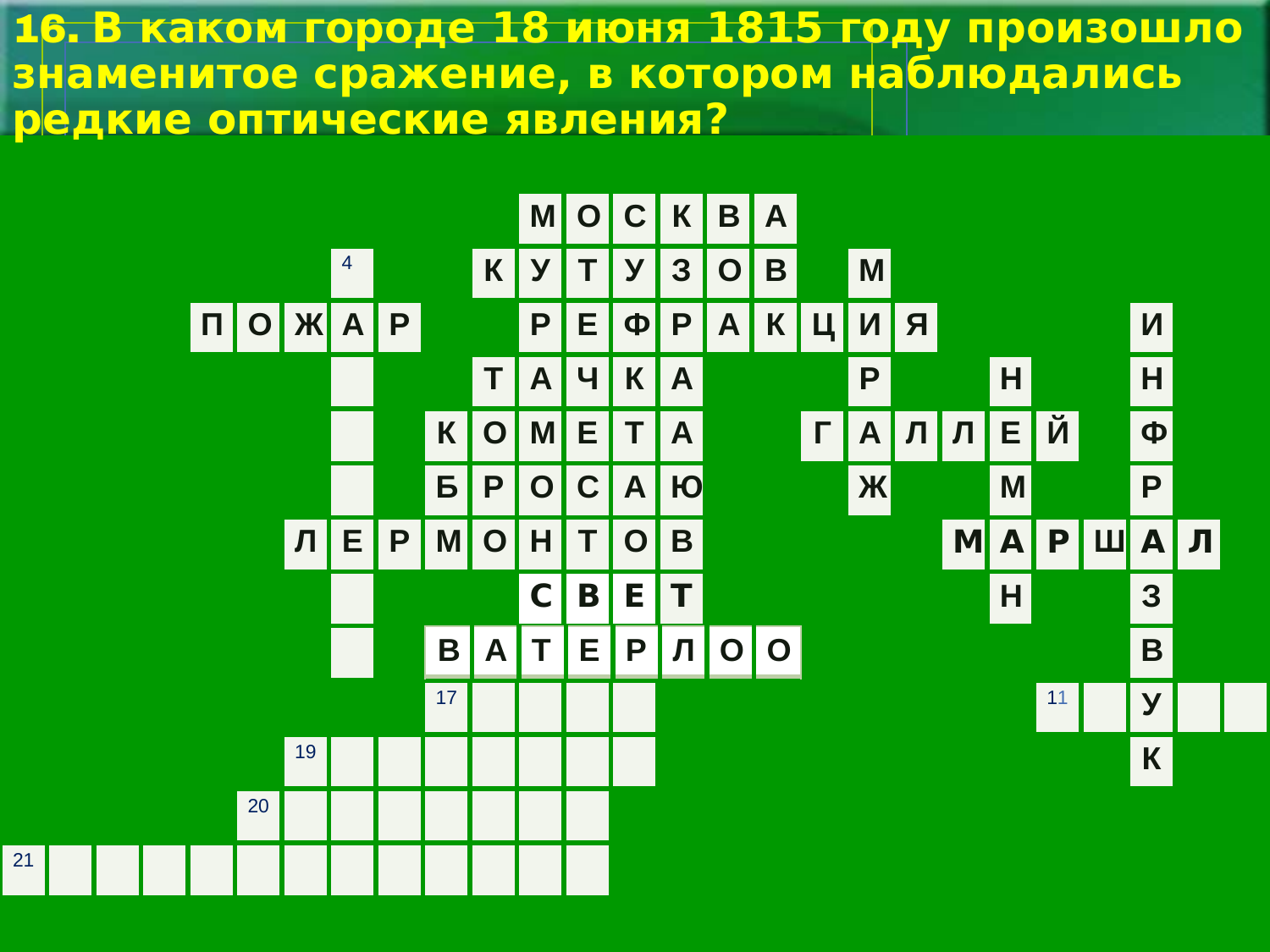

16. В каком городе 18 июня 1815 году произошло знаменитое сражение, в котором наблюдались редкие оптические явления?
|  |  |  |  |  |  |  |  |  |  |  |  |  |  |  |  |  |  |  |  |  |  |  |  |  |  |  |
| --- | --- | --- | --- | --- | --- | --- | --- | --- | --- | --- | --- | --- | --- | --- | --- | --- | --- | --- | --- | --- | --- | --- | --- | --- | --- | --- |
|  |  |  |  |  |  |  |  |  |  |  | М | О | С | К | В | А |  |  |  |  |  |  |  |  |  |  |
|  |  |  |  |  |  |  | 4 |  |  | К | У | Т | У | З | О | В |  | М |  |  |  |  |  |  |  |  |
|  |  |  |  | П | О | Ж | А | Р |  |  | Р | Е | Ф | Р | А | К | Ц | И | Я |  |  |  |  | И |  |  |
|  |  |  |  |  |  |  |  |  |  | Т | А | Ч | К | А |  |  |  | Р |  |  | Н |  |  | Н |  |  |
|  |  |  |  |  |  |  |  |  | К | О | М | Е | Т | А |  |  | Г | А | Л | Л | Е | Й |  | Ф |  |  |
|  |  |  |  |  |  |  |  |  | Б | Р | О | С | А | Ю |  |  |  | Ж |  |  | М |  |  | Р |  |  |
|  |  |  |  |  |  | Л | Е | Р | М | О | Н | Т | О | В |  |  |  |  |  | М | А | Р | Ш | А | Л |  |
|  |  |  |  |  |  |  |  |  |  |  | С | В | Е | Т |  |  |  |  |  |  | Н |  |  | З |  |  |
|  |  |  |  |  |  |  |  |  | 16 |  |  |  |  |  |  |  |  |  |  |  |  |  |  | В |  |  |
|  |  |  |  |  |  |  |  |  | 17 |  |  |  |  |  |  |  |  |  |  |  |  | 11 |  | У |  |  |
|  |  |  |  |  |  | 19 |  |  |  |  |  |  |  |  |  |  |  |  |  |  |  |  |  | К |  |  |
|  |  |  |  |  | 20 |  |  |  |  |  |  |  |  |  |  |  |  |  |  |  |  |  |  |  |  |  |
| 21 |  |  |  |  |  |  |  |  |  |  |  |  |  |  |  |  |  |  |  |  |  |  |  |  |  |  |
|  |  |  |  |  |  |  |  |  |  |  |  |  |  |  |  |  |  |  |  |  |  |  |  |  |  |  |
| В | А | Т | Е | Р | Л | О | О |
| --- | --- | --- | --- | --- | --- | --- | --- |